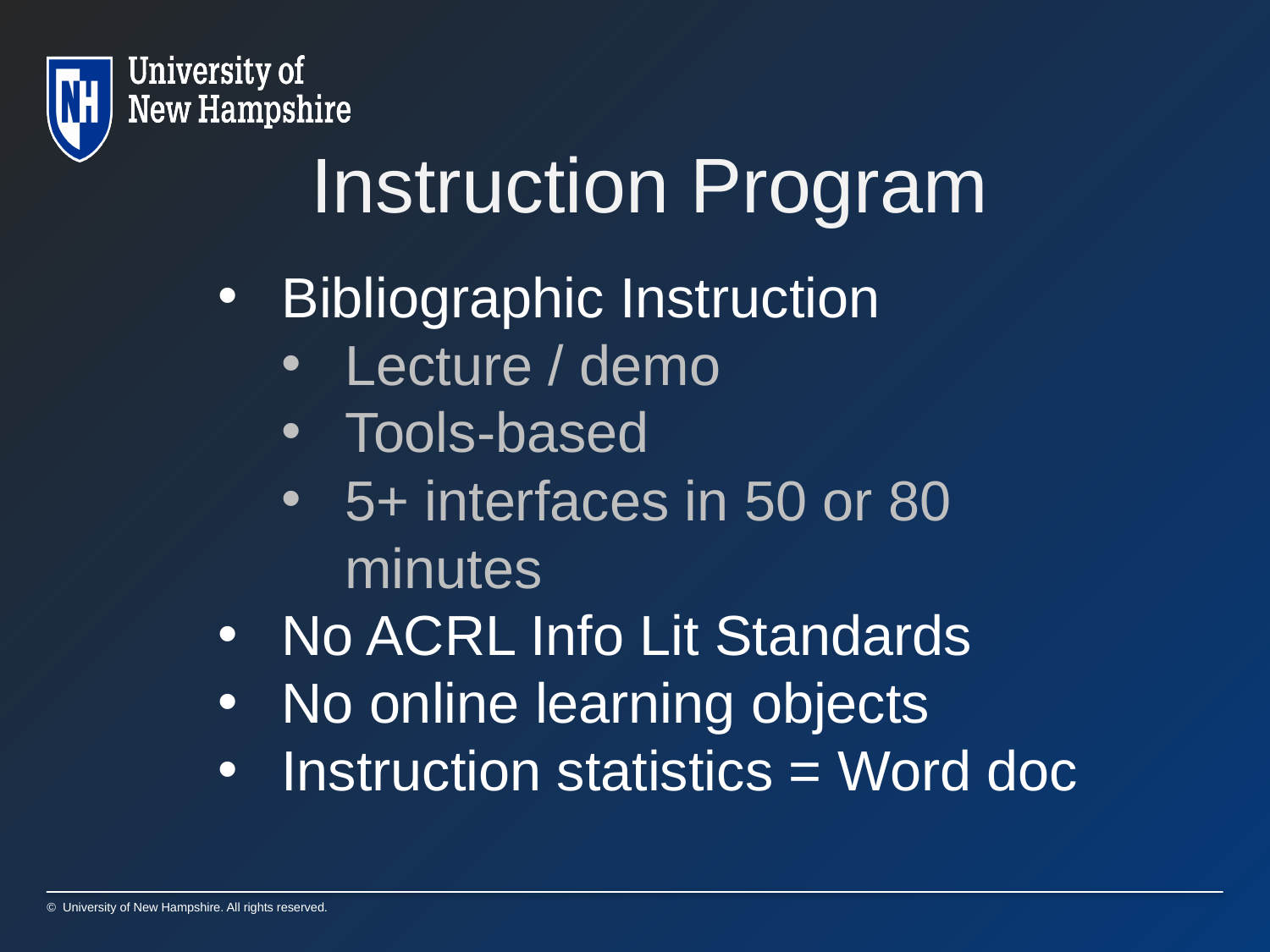

# Instruction Program
Bibliographic Instruction
Lecture / demo
Tools-based
5+ interfaces in 50 or 80 minutes
No ACRL Info Lit Standards
No online learning objects
Instruction statistics = Word doc